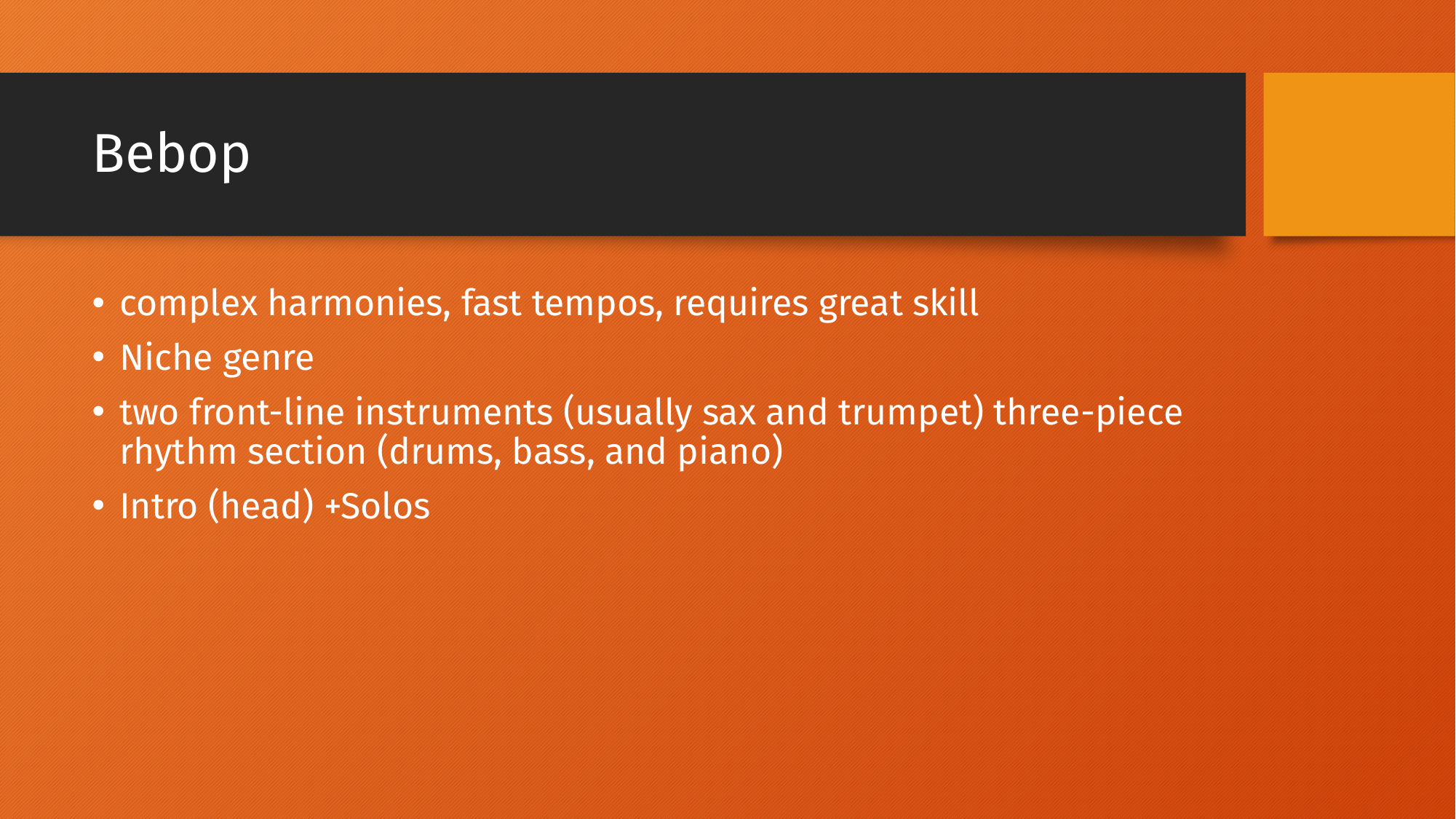

# Bebop
complex harmonies, fast tempos, requires great skill
Niche genre
two front-line instruments (usually sax and trumpet) three-piece rhythm section (drums, bass, and piano)
Intro (head) +Solos